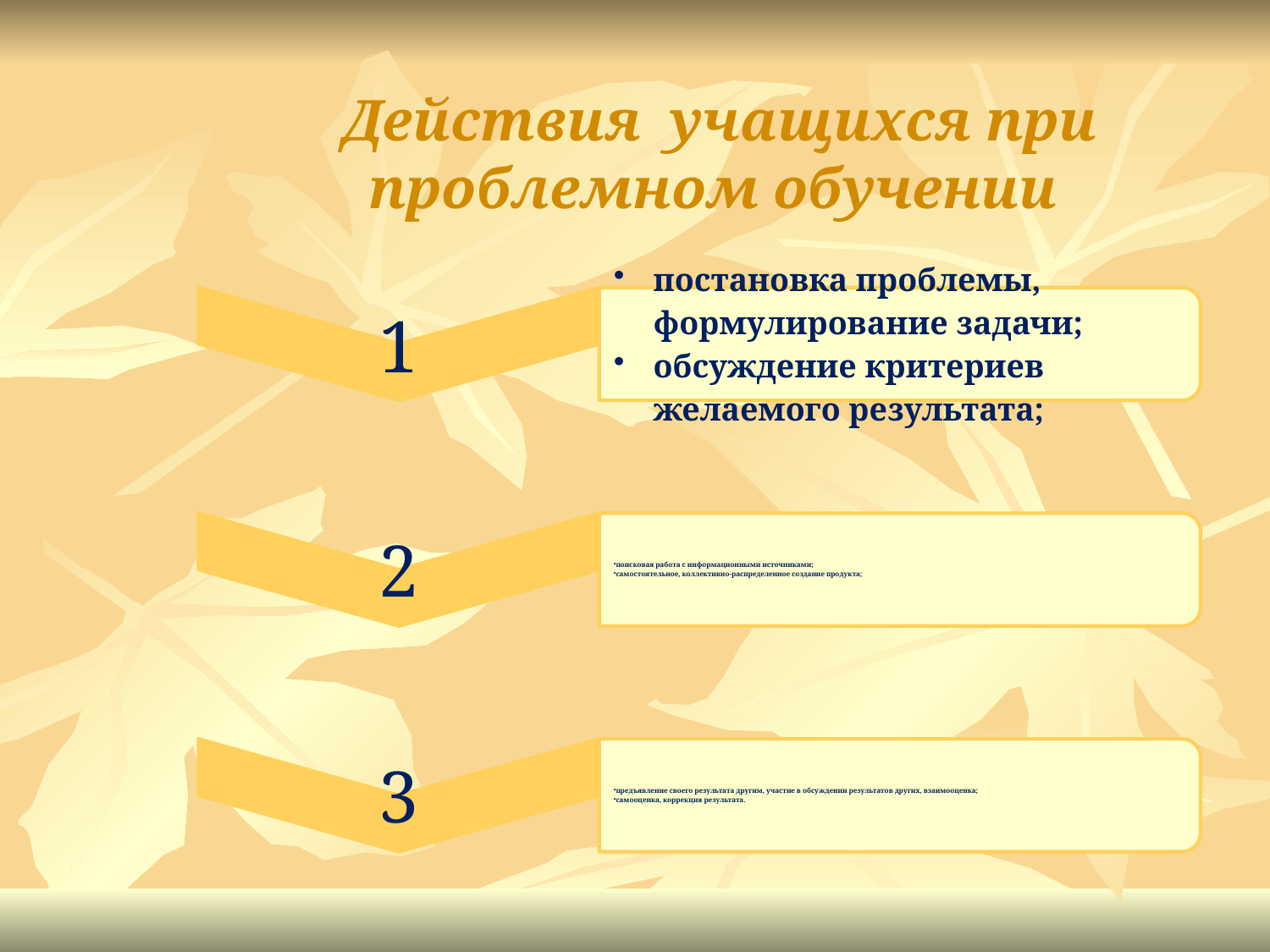

# Действия  учащихся при проблемном обучении
постановка проблемы, формулирование задачи;
обсуждение критериев желаемого результата;
2
поисковая работа с информационными источниками;
самостоятельное, коллективно-распределенное создание продукта;
3
предъявление своего результата другим, участие в обсуждении результатов других, взаимооценка;
самооценка, коррекция результата.
1